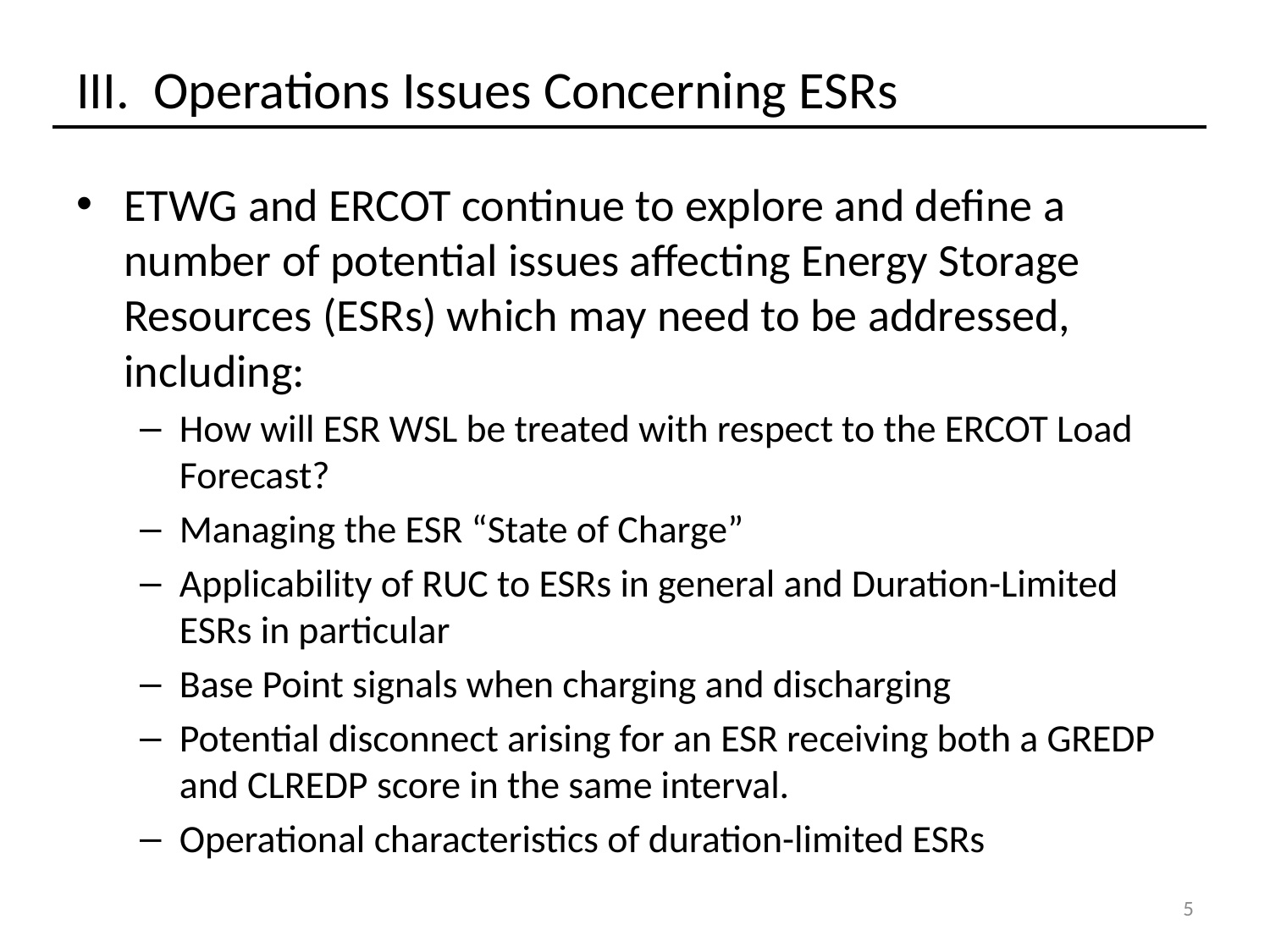

# III.  Operations Issues Concerning ESRs
ETWG and ERCOT continue to explore and define a number of potential issues affecting Energy Storage Resources (ESRs) which may need to be addressed, including:
How will ESR WSL be treated with respect to the ERCOT Load Forecast?
Managing the ESR “State of Charge”
Applicability of RUC to ESRs in general and Duration-Limited ESRs in particular
Base Point signals when charging and discharging
Potential disconnect arising for an ESR receiving both a GREDP and CLREDP score in the same interval.
Operational characteristics of duration-limited ESRs
5